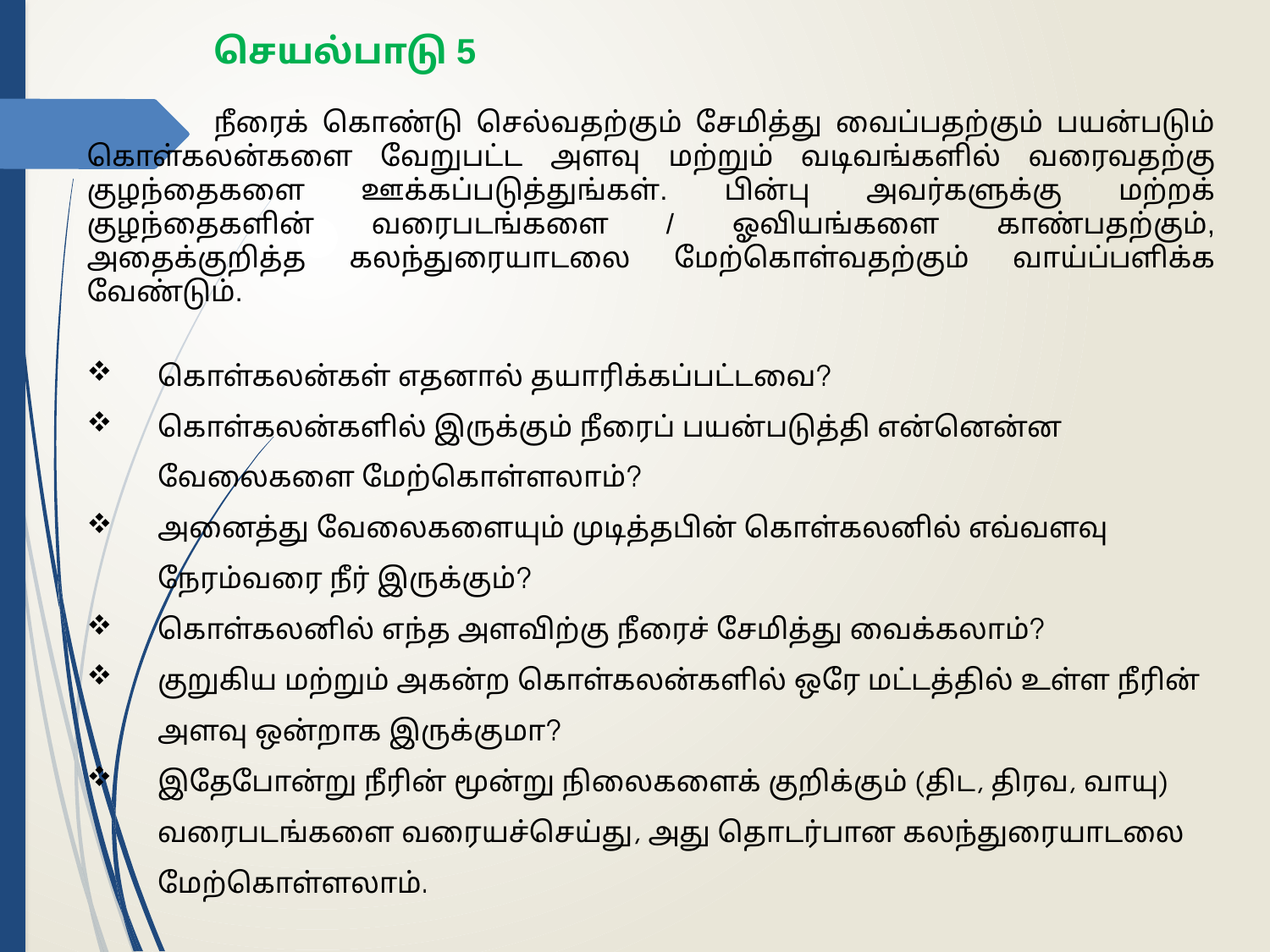

செயல்பாடு 5

	நீரைக் கொண்டு செல்வதற்கும் சேமித்து வைப்பதற்கும் பயன்படும் கொள்கலன்களை வேறுபட்ட அளவு மற்றும் வடிவங்களில் வரைவதற்கு குழந்தைகளை ஊக்கப்படுத்துங்கள். பின்பு அவர்களுக்கு மற்றக் குழந்தைகளின் வரைபடங்களை / ஓவியங்களை காண்பதற்கும், அதைக்குறித்த கலந்துரையாடலை மேற்கொள்வதற்கும் வாய்ப்பளிக்க வேண்டும்.

கொள்கலன்கள் எதனால் தயாரிக்கப்பட்டவை?
கொள்கலன்களில் இருக்கும் நீரைப் பயன்படுத்தி என்னென்ன வேலைகளை மேற்கொள்ளலாம்?
அனைத்து வேலைகளையும் முடித்தபின் கொள்கலனில் எவ்வளவு நேரம்வரை நீர் இருக்கும்?
கொள்கலனில் எந்த அளவிற்கு நீரைச் சேமித்து வைக்கலாம்?
குறுகிய மற்றும் அகன்ற கொள்கலன்களில் ஒரே மட்டத்தில் உள்ள நீரின் அளவு ஒன்றாக இருக்குமா?
இதேபோன்று நீரின் மூன்று நிலைகளைக் குறிக்கும் (திட, திரவ, வாயு) வரைபடங்களை வரையச்செய்து, அது தொடர்பான கலந்துரையாடலை மேற்கொள்ளலாம்.